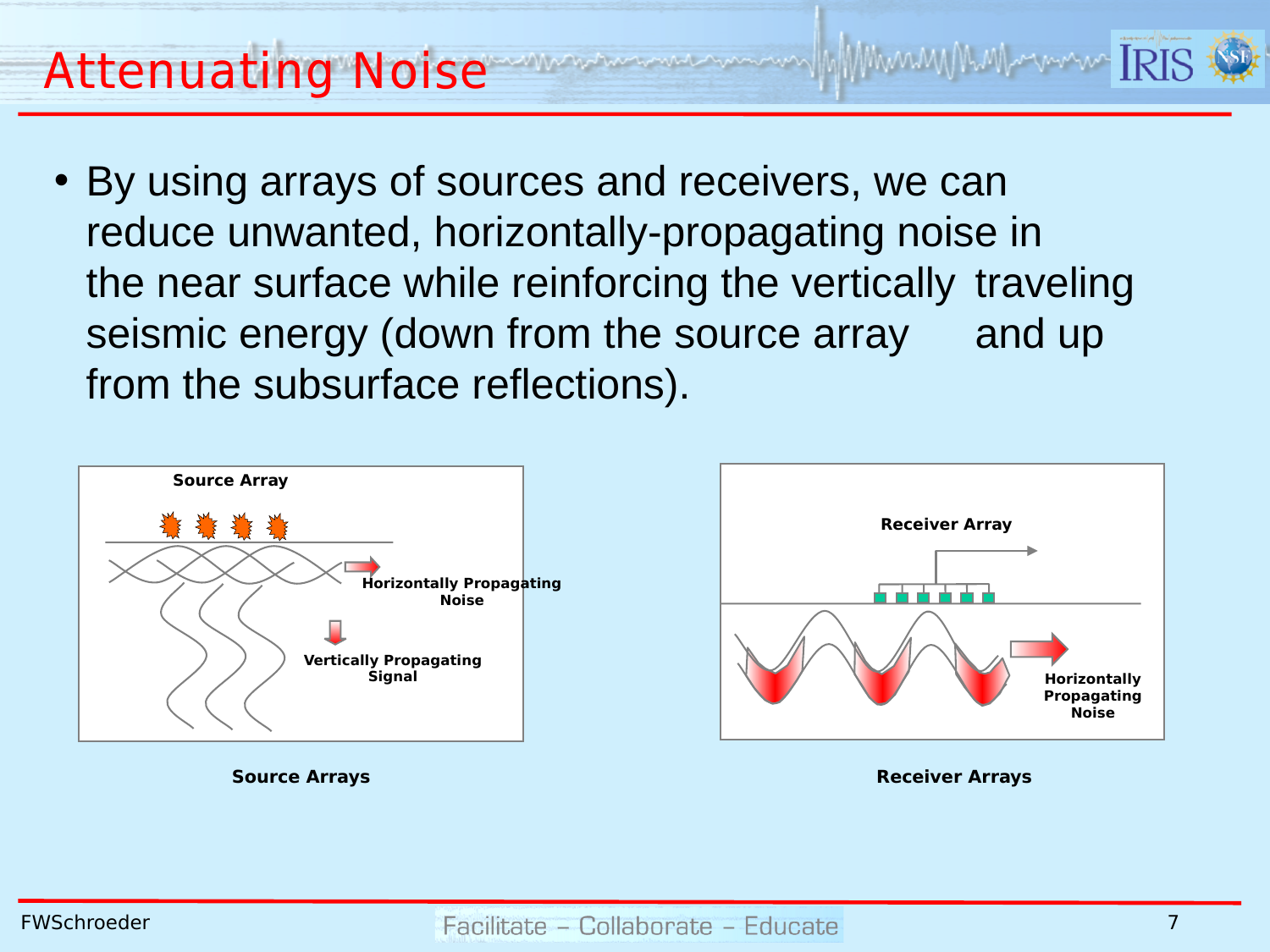

# Attenuating Noise
By using arrays of sources and receivers, we can  	reduce unwanted, horizontally-propagating noise in 	the near surface while reinforcing the vertically 	traveling seismic energy (down from the source array 	and up from the subsurface reflections).

Source Array

Vertically Propagating
Signal

Receiver Array

Horizontally Propagating
Noise
Horizontally Propagating
Noise
Source Arrays
Receiver Arrays